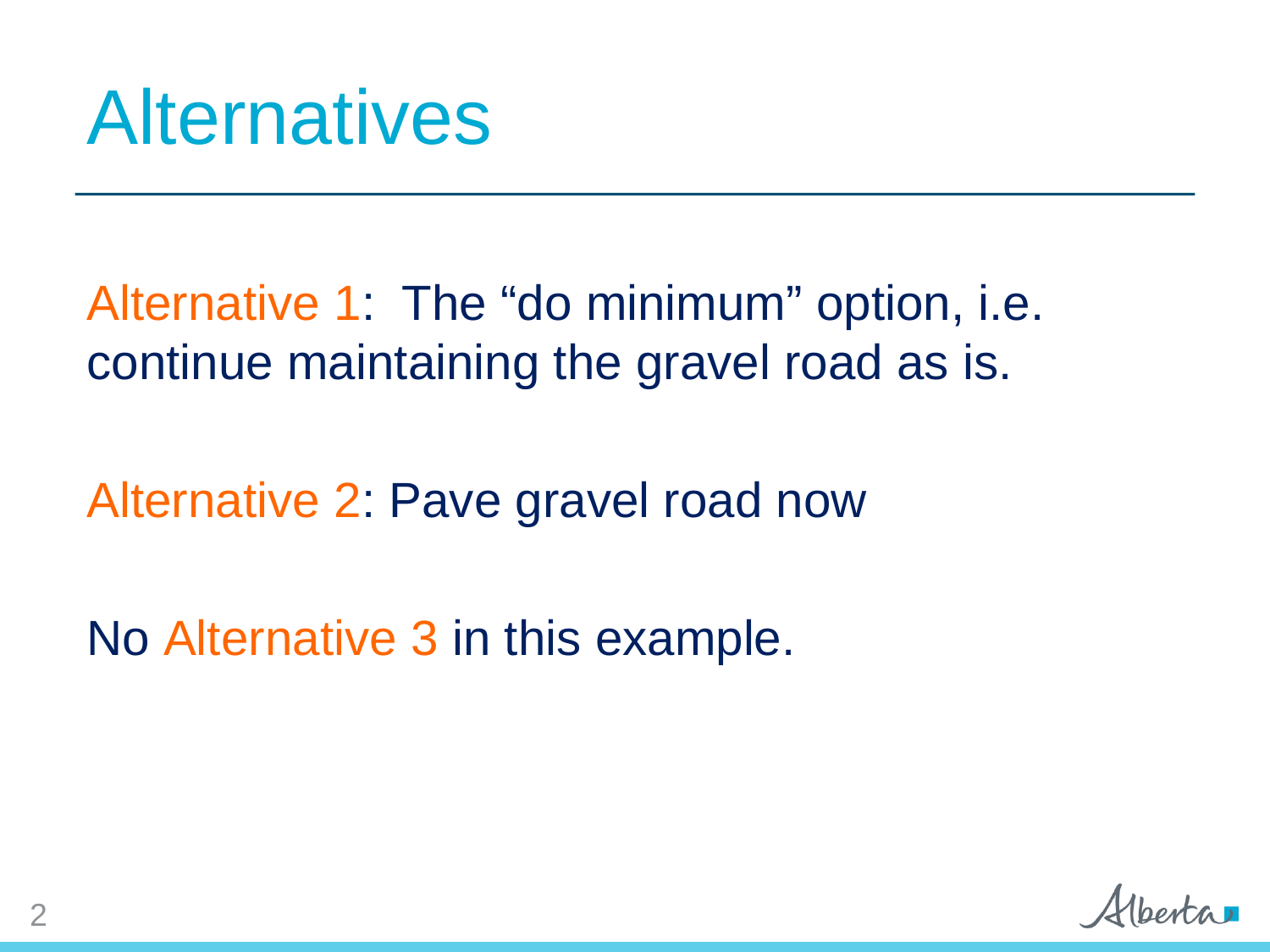

Alternatives
Alternative 1:  The “do minimum” option, i.e. continue maintaining the gravel road as is.

Alternative 2: Pave gravel road now

No Alternative 3 in this example.
2